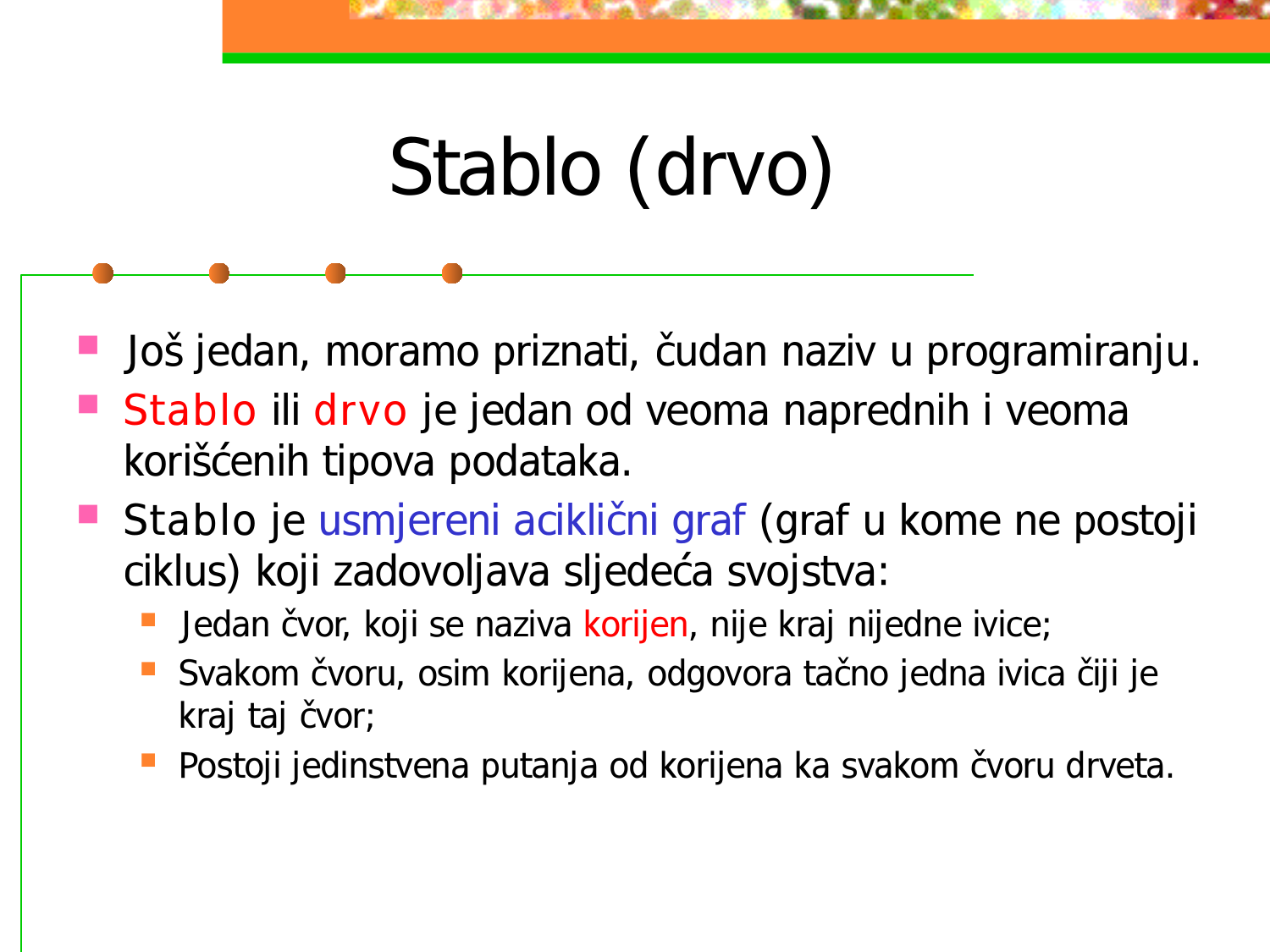

# Stablo (drvo)
Još jedan, moramo priznati, čudan naziv u programiranju.
Stablo ili drvo je jedan od veoma naprednih i veoma korišćenih tipova podataka.
Stablo je usmjereni aciklični graf (graf u kome ne postoji ciklus) koji zadovoljava sljedeća svojstva:
Jedan čvor, koji se naziva korijen, nije kraj nijedne ivice;
Svakom čvoru, osim korijena, odgovora tačno jedna ivica čiji je kraj taj čvor;
Postoji jedinstvena putanja od korijena ka svakom čvoru drveta.